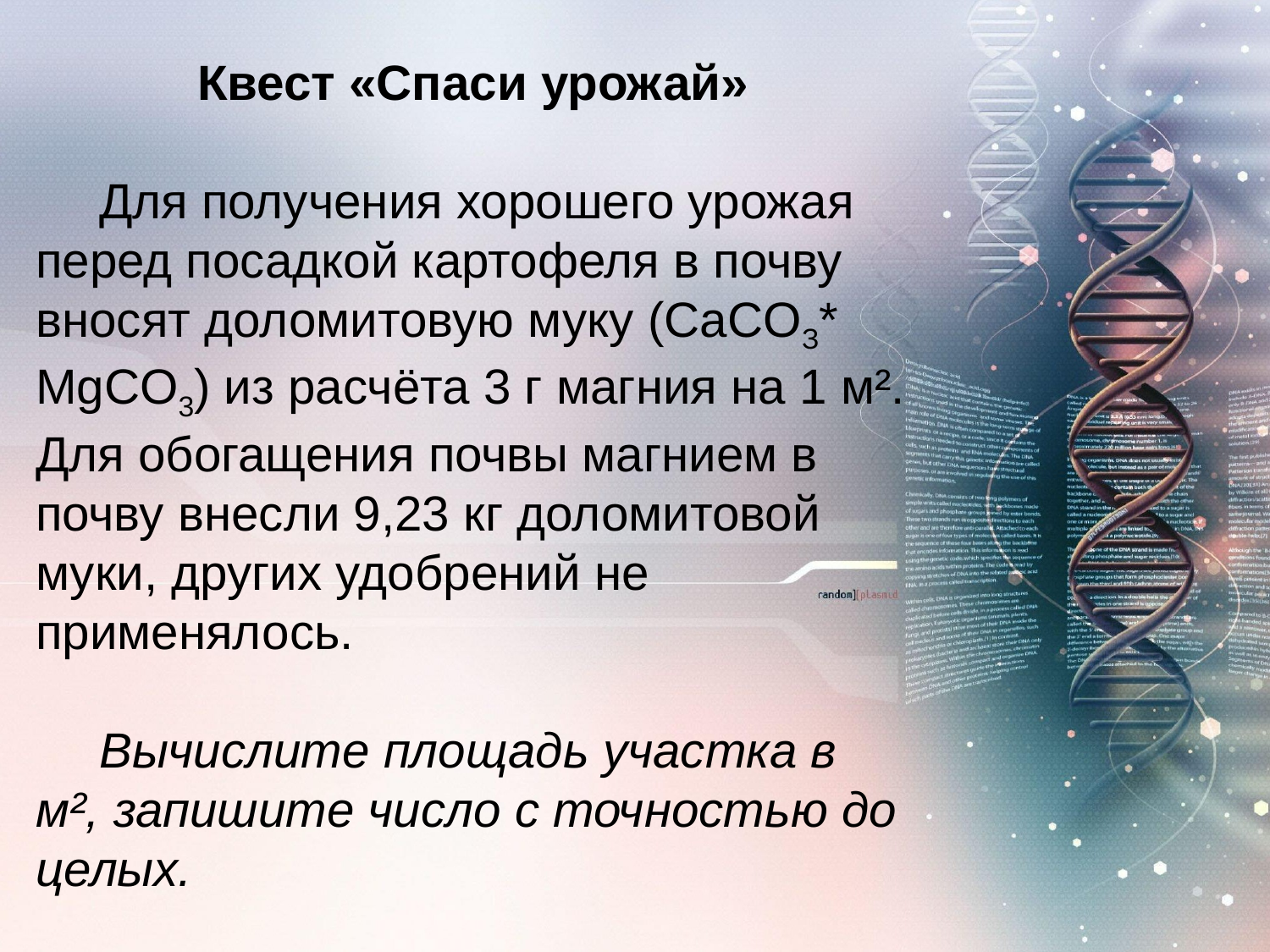

Квест «Спаси урожай»

Для получения хорошего урожая перед посадкой картофеля в почву вносят доломитовую муку (CаCОЗ* MgCO3) из расчёта 3 г магния на 1 м². Для обогащения почвы магнием в почву внесли 9,23 кг доломитовой муки, других удобрений не применялось.

Вычислите площадь участка в м², запишите число с точностью до целых.